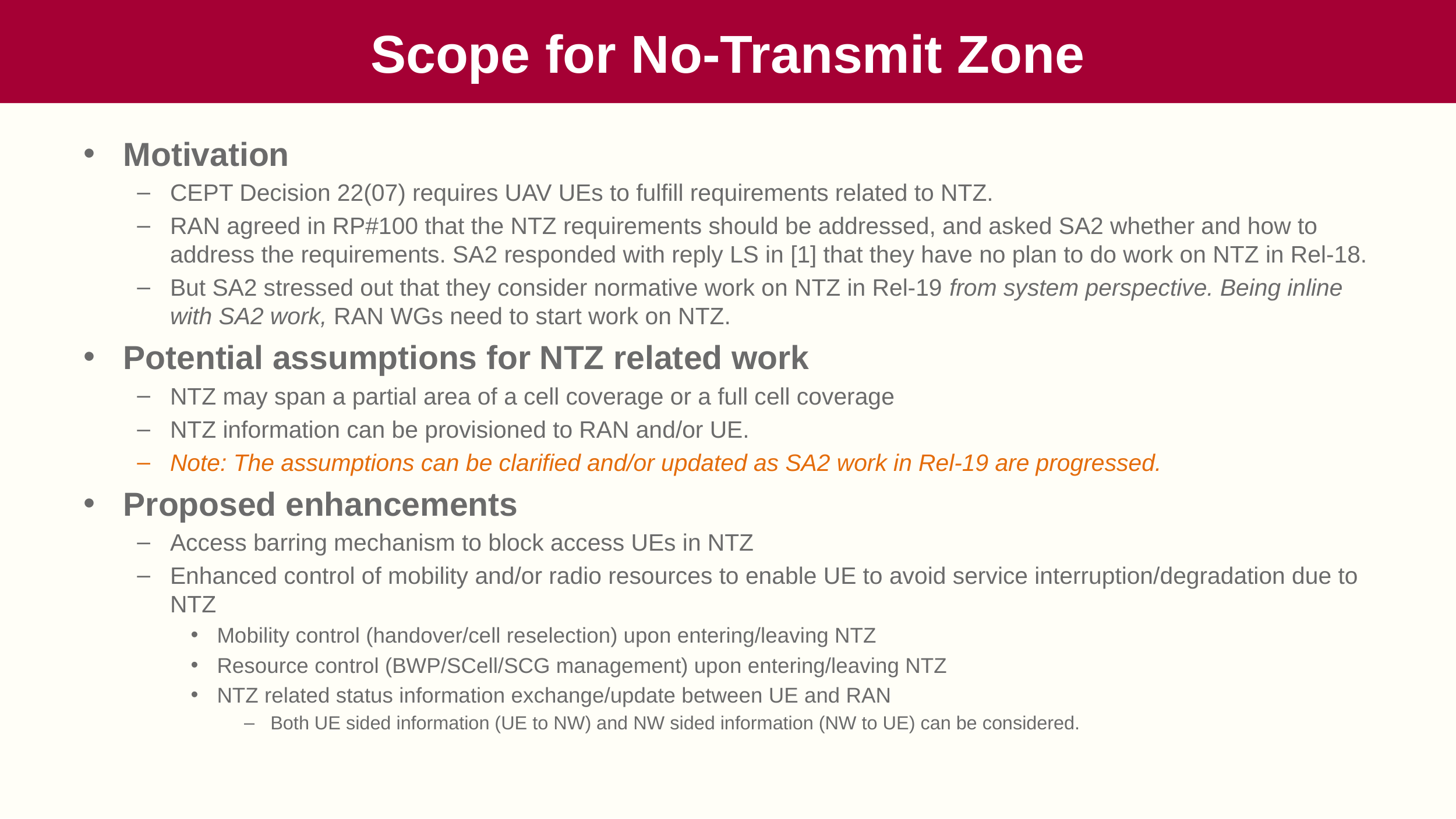

# Scope for No-Transmit Zone
Motivation
CEPT Decision 22(07) requires UAV UEs to fulfill requirements related to NTZ.
RAN agreed in RP#100 that the NTZ requirements should be addressed, and asked SA2 whether and how to address the requirements. SA2 responded with reply LS in [1] that they have no plan to do work on NTZ in Rel-18.
But SA2 stressed out that they consider normative work on NTZ in Rel-19 from system perspective. Being inline with SA2 work, RAN WGs need to start work on NTZ.
Potential assumptions for NTZ related work
NTZ may span a partial area of a cell coverage or a full cell coverage
NTZ information can be provisioned to RAN and/or UE.
Note: The assumptions can be clarified and/or updated as SA2 work in Rel-19 are progressed.
Proposed enhancements
Access barring mechanism to block access UEs in NTZ
Enhanced control of mobility and/or radio resources to enable UE to avoid service interruption/degradation due to NTZ
Mobility control (handover/cell reselection) upon entering/leaving NTZ
Resource control (BWP/SCell/SCG management) upon entering/leaving NTZ
NTZ related status information exchange/update between UE and RAN
Both UE sided information (UE to NW) and NW sided information (NW to UE) can be considered.